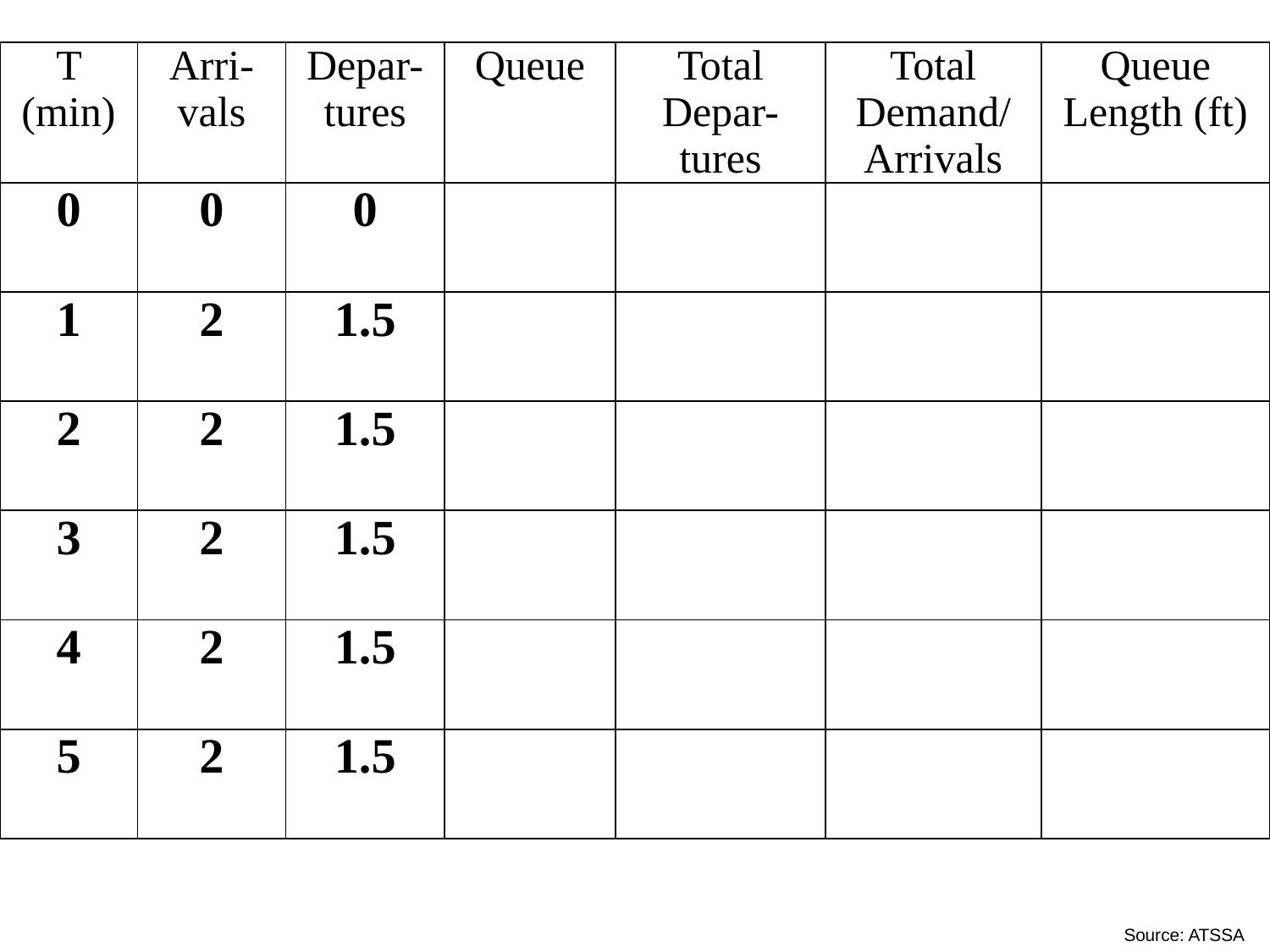

| T (min) | Arri-vals | Depar-tures | Queue | Total Depar-tures | Total Demand/ Arrivals | Queue Length (ft) |
| --- | --- | --- | --- | --- | --- | --- |
| 0 | 0 | 0 |  |  |  |  |
| 1 | 2 | 1.5 |  |  |  |  |
| 2 | 2 | 1.5 |  |  |  |  |
| 3 | 2 | 1.5 |  |  |  |  |
| 4 | 2 | 1.5 |  |  |  |  |
| 5 | 2 | 1.5 |  |  |  |  |
Source: ATSSA